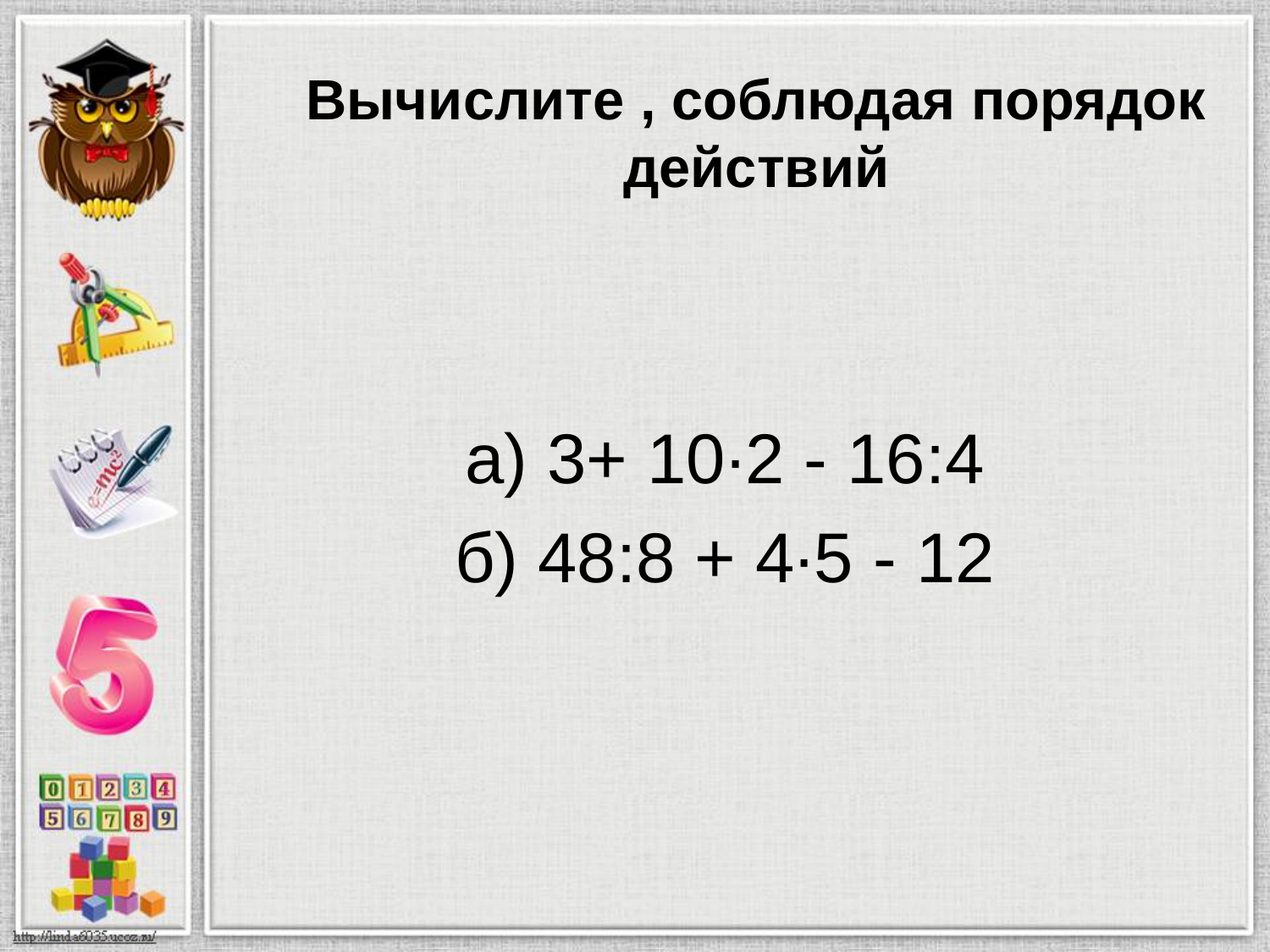

# Вычислите , соблюдая порядок действий

а) 3+ 10∙2 - 16:4
б) 48:8 + 4∙5 - 12